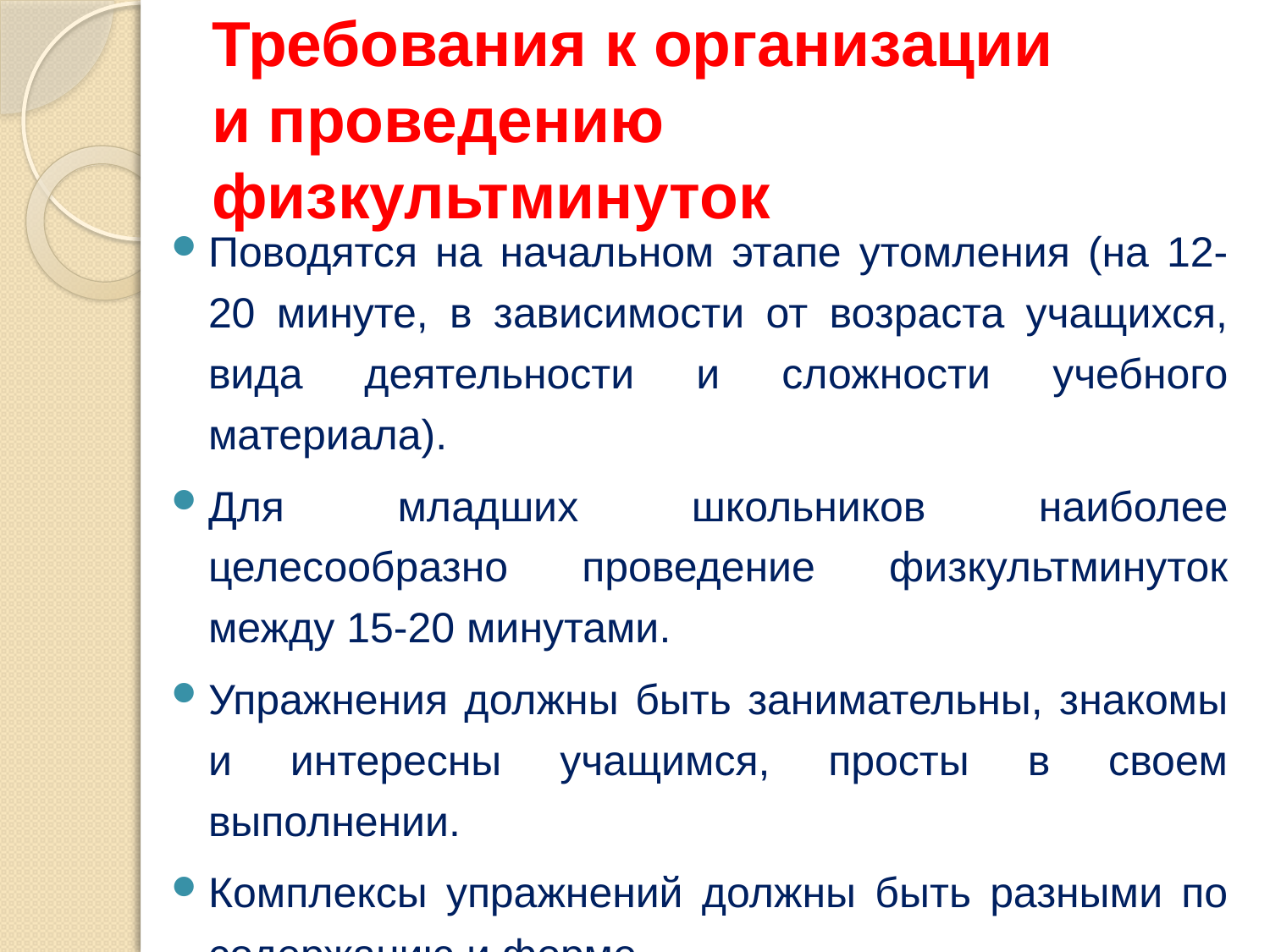

# Требования к организации и проведению физкультминуток
Поводятся на начальном этапе утомления (на 12-20 минуте, в зависимости от возраста учащихся, вида деятельности и сложности учебного материала).
Для младших школьников наиболее целесообразно проведение физкультминуток между 15-20 минутами.
Упражнения должны быть занимательны, знакомы и интересны учащимся, просты в своем выполнении.
Комплексы упражнений должны быть разными по содержанию и форме.